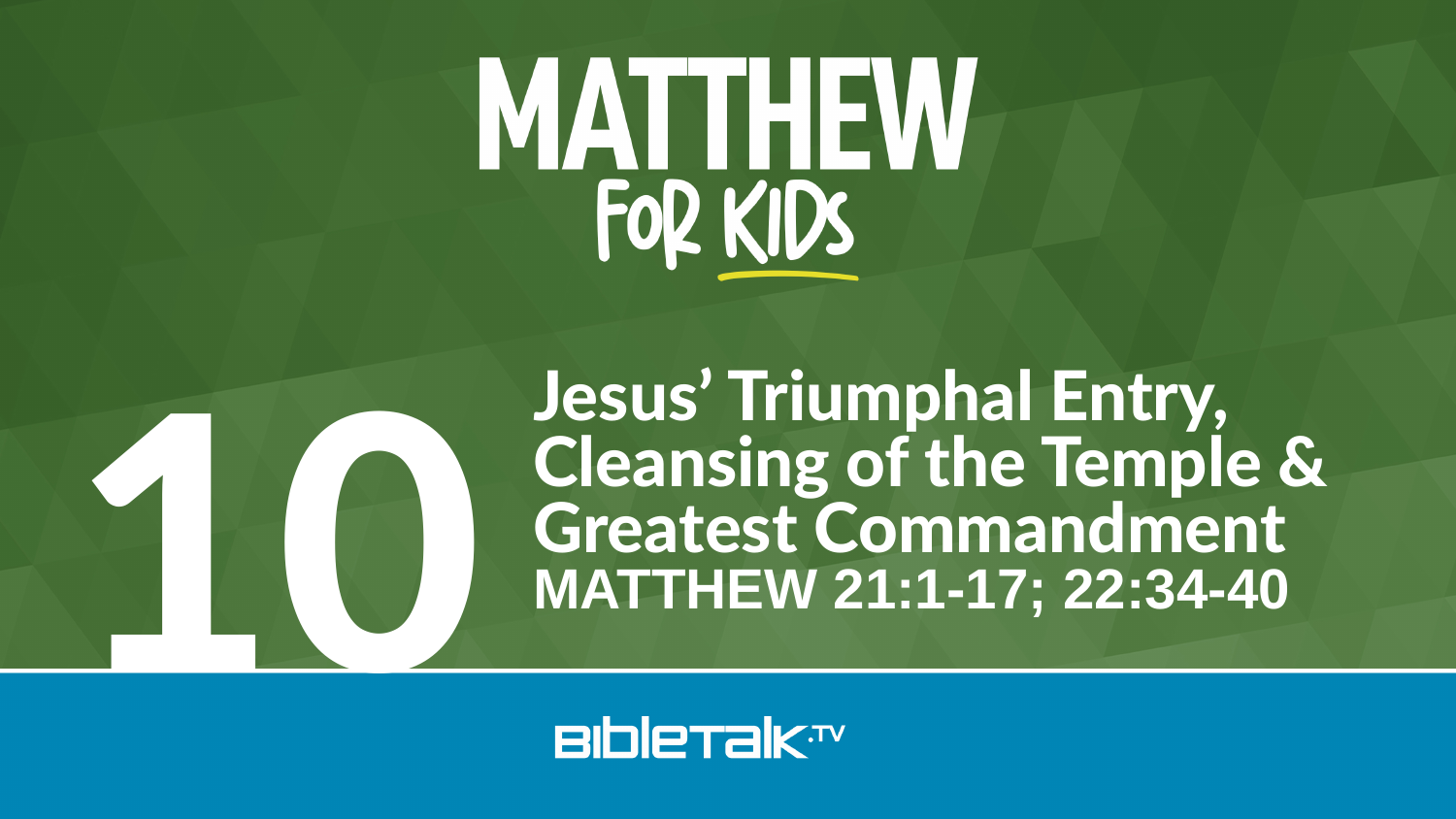

10
Jesus’ Triumphal Entry, Cleansing of the Temple & Greatest Commandment
MATTHEW 21:1-17; 22:34-40